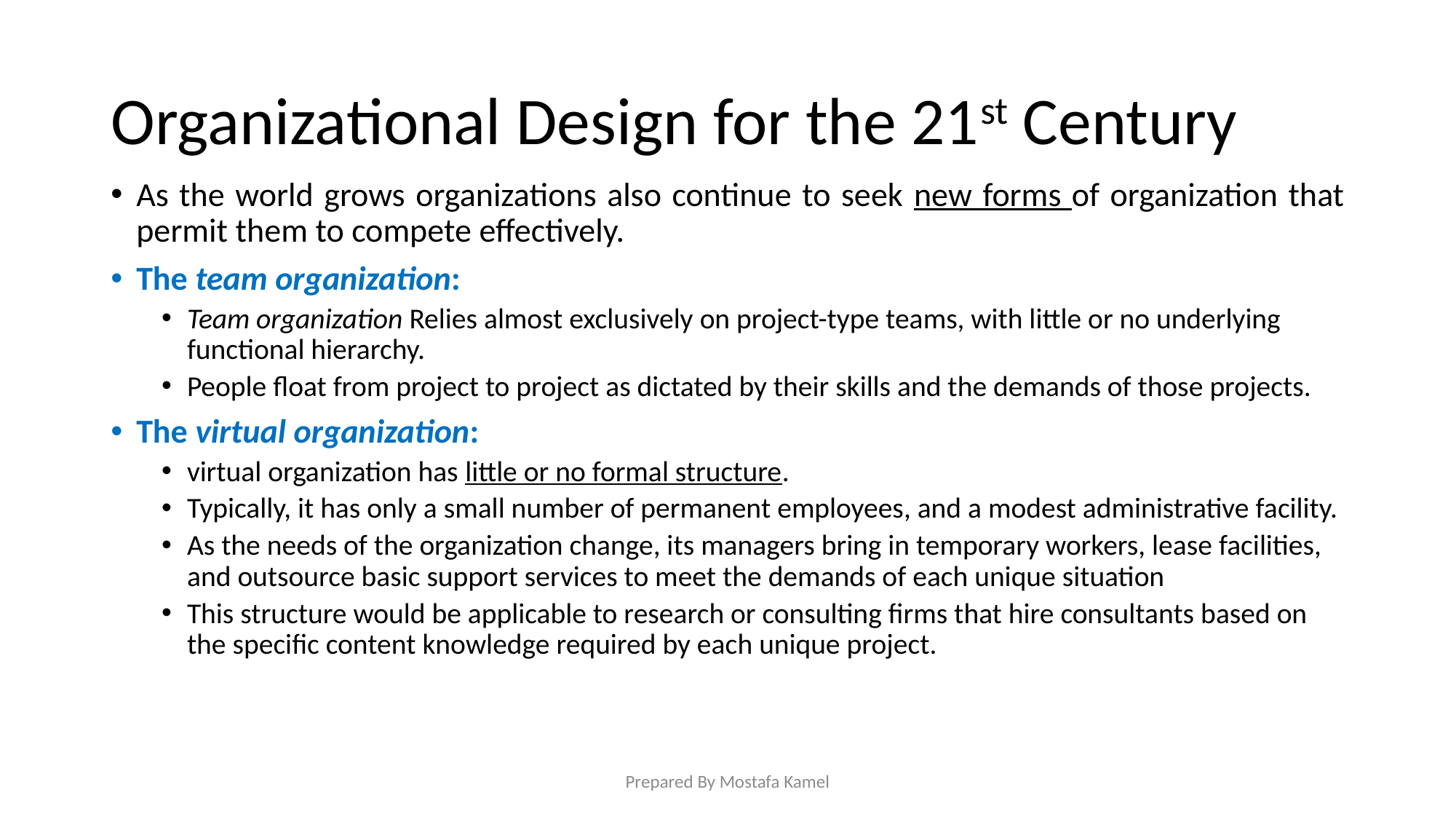

# Organizational Design for the 21st Century
As the world grows organizations also continue to seek new forms of organization that permit them to compete effectively.
The team organization:
Team organization Relies almost exclusively on project-type teams, with little or no underlying functional hierarchy.
People float from project to project as dictated by their skills and the demands of those projects.
The virtual organization:
virtual organization has little or no formal structure.
Typically, it has only a small number of permanent employees, and a modest administrative facility.
As the needs of the organization change, its managers bring in temporary workers, lease facilities, and outsource basic support services to meet the demands of each unique situation
This structure would be applicable to research or consulting firms that hire consultants based on the specific content knowledge required by each unique project.
Prepared By Mostafa Kamel